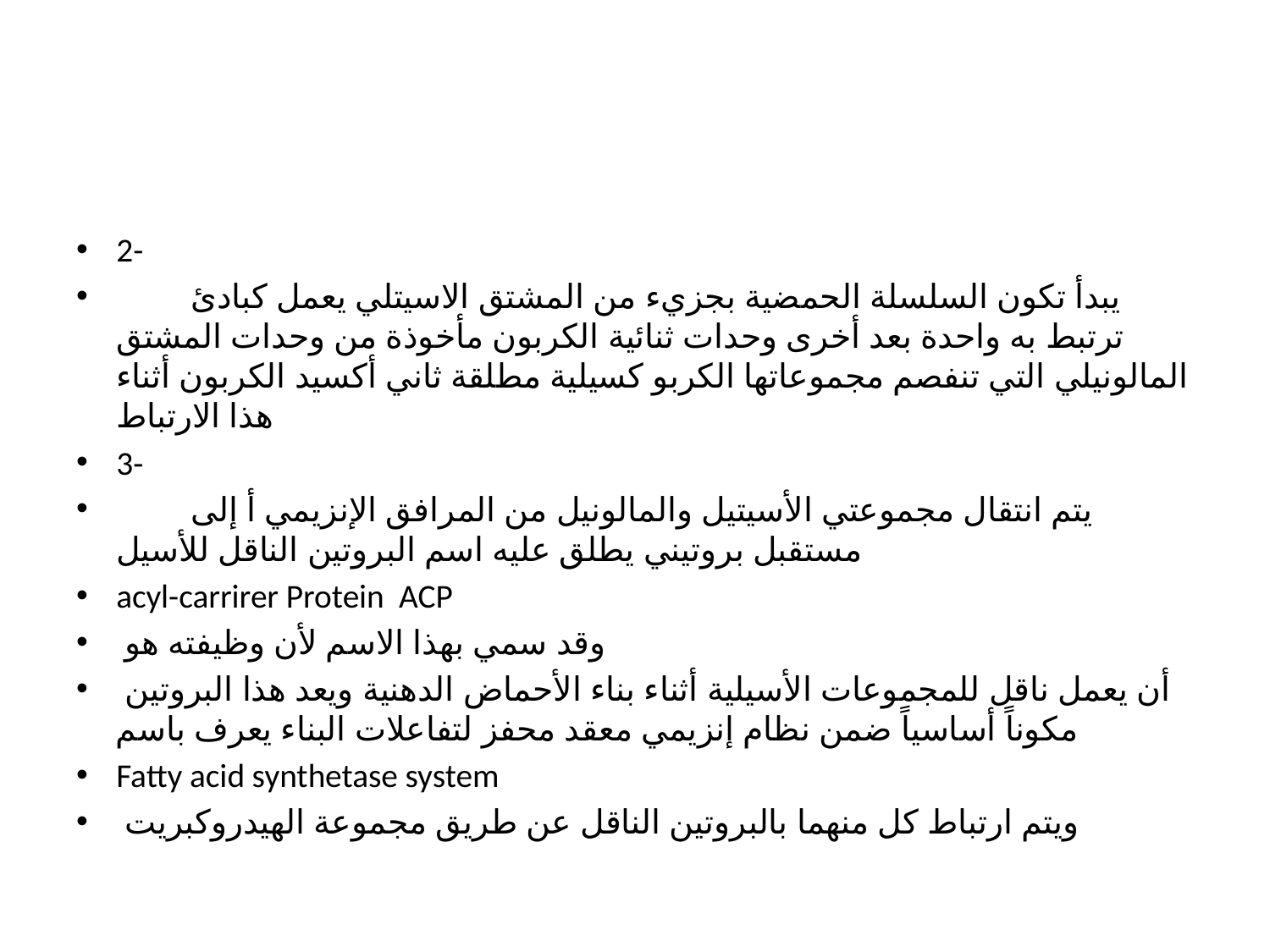

2-
	يبدأ تكون السلسلة الحمضية بجزيء من المشتق الاسيتلي يعمل كبادئ ترتبط به واحدة بعد أخرى وحدات ثنائية الكربون مأخوذة من وحدات المشتق المالونيلي التي تنفصم مجموعاتها الكربو كسيلية مطلقة ثاني أكسيد الكربون أثناء هذا الارتباط
3-
	يتم انتقال مجموعتي الأسيتيل والمالونيل من المرافق الإنزيمي أ إلى مستقبل بروتيني يطلق عليه اسم البروتين الناقل للأسيل
acyl-carrirer Protein  ACP
 وقد سمي بهذا الاسم لأن وظيفته هو
 أن يعمل ناقل للمجموعات الأسيلية أثناء بناء الأحماض الدهنية ويعد هذا البروتين مكوناً أساسياً ضمن نظام إنزيمي معقد محفز لتفاعلات البناء يعرف باسم
Fatty acid synthetase system
 ويتم ارتباط كل منهما بالبروتين الناقل عن طريق مجموعة الهيدروكبريت